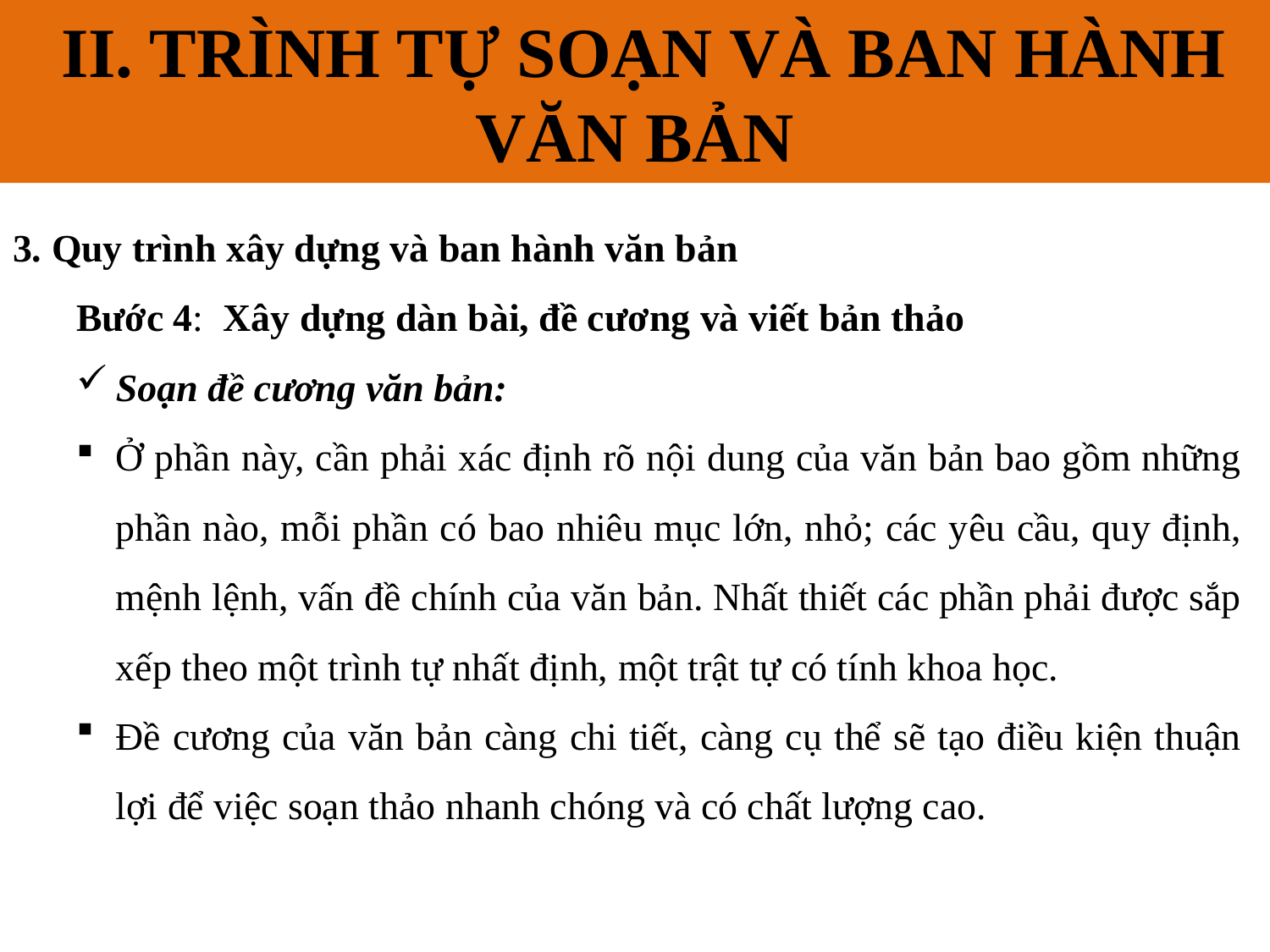

II. TRÌNH TỰ SOẠN VÀ BAN HÀNH VĂN BẢN
# II. QUY TRÌNH XÂY DỰNG VÀ BAN HÀNH VĂN BẢN

3. Quy trình xây dựng và ban hành văn bản
Bước 4:  Xây dựng dàn bài, đề cương và viết bản thảo
Soạn đề cương văn bản:
Ở phần này, cần phải xác định rõ nội dung của văn bản bao gồm những phần nào, mỗi phần có bao nhiêu mục lớn, nhỏ; các yêu cầu, quy định, mệnh lệnh, vấn đề chính của văn bản. Nhất thiết các phần phải được sắp xếp theo một trình tự nhất định, một trật tự có tính khoa học.
Đề cương của văn bản càng chi tiết, càng cụ thể sẽ tạo điều kiện thuận lợi để việc soạn thảo nhanh chóng và có chất lượng cao.